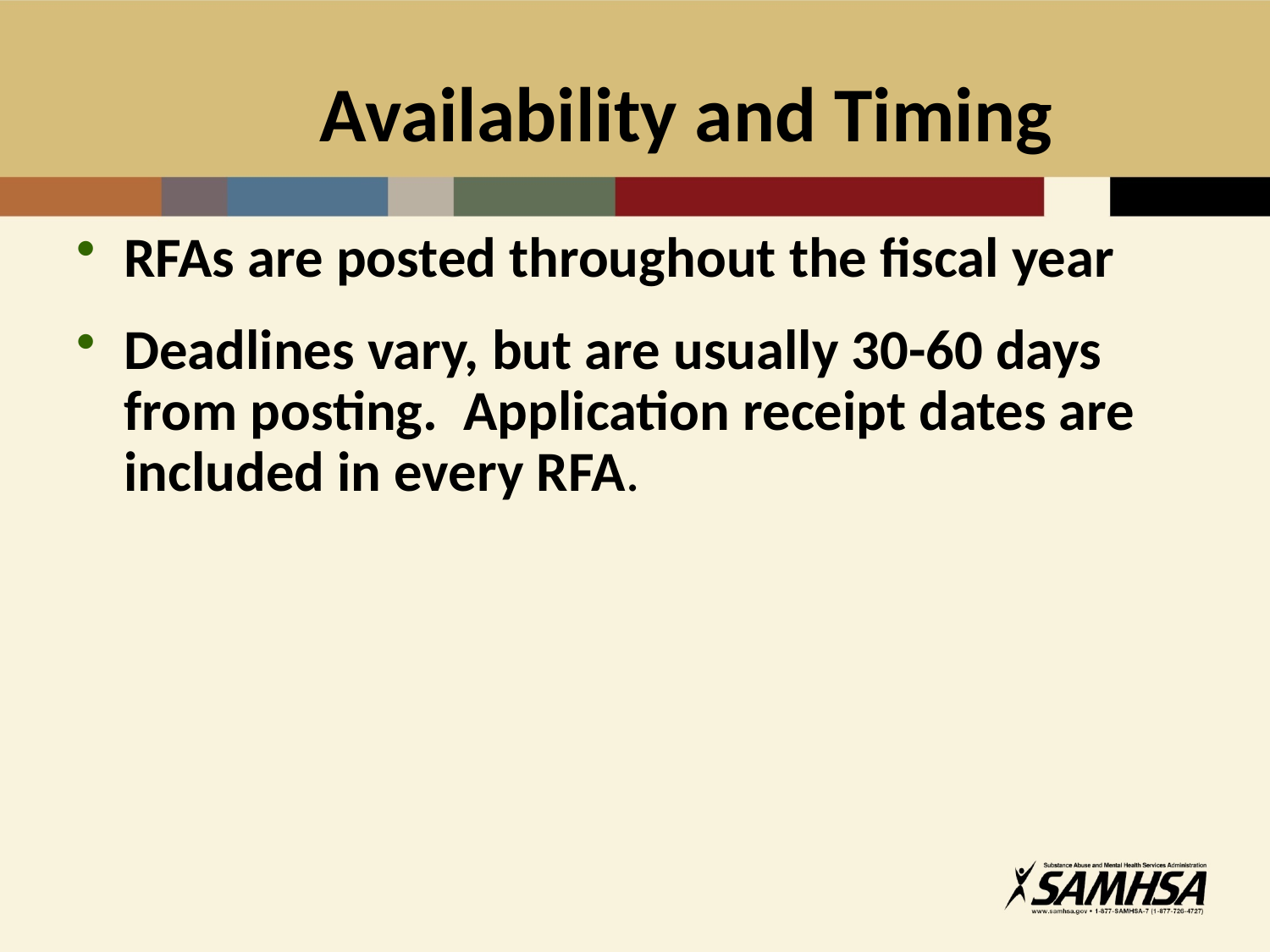

# Availability and Timing
RFAs are posted throughout the fiscal year
Deadlines vary, but are usually 30-60 days from posting.  Application receipt dates are included in every RFA.